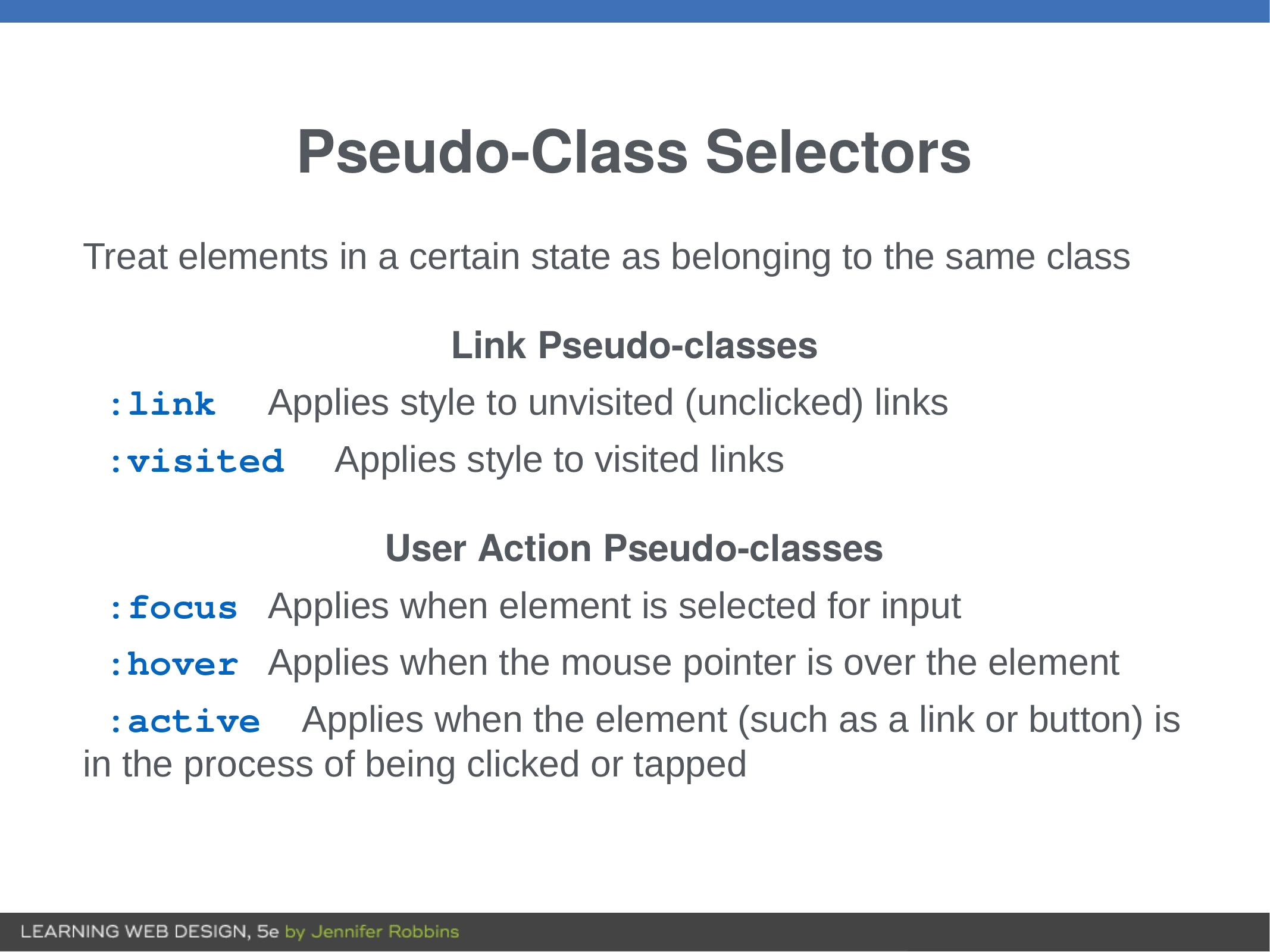

# Pseudo-Class Selectors
Treat elements in a certain state as belonging to the same class
Link Pseudo-classes
:link    Applies style to unvisited (unclicked) links
:visited    Applies style to visited links
User Action Pseudo-classes
:focus   Applies when element is selected for input
:hover   Applies when the mouse pointer is over the element
:active   Applies when the element (such as a link or button) is in the process of being clicked or tapped